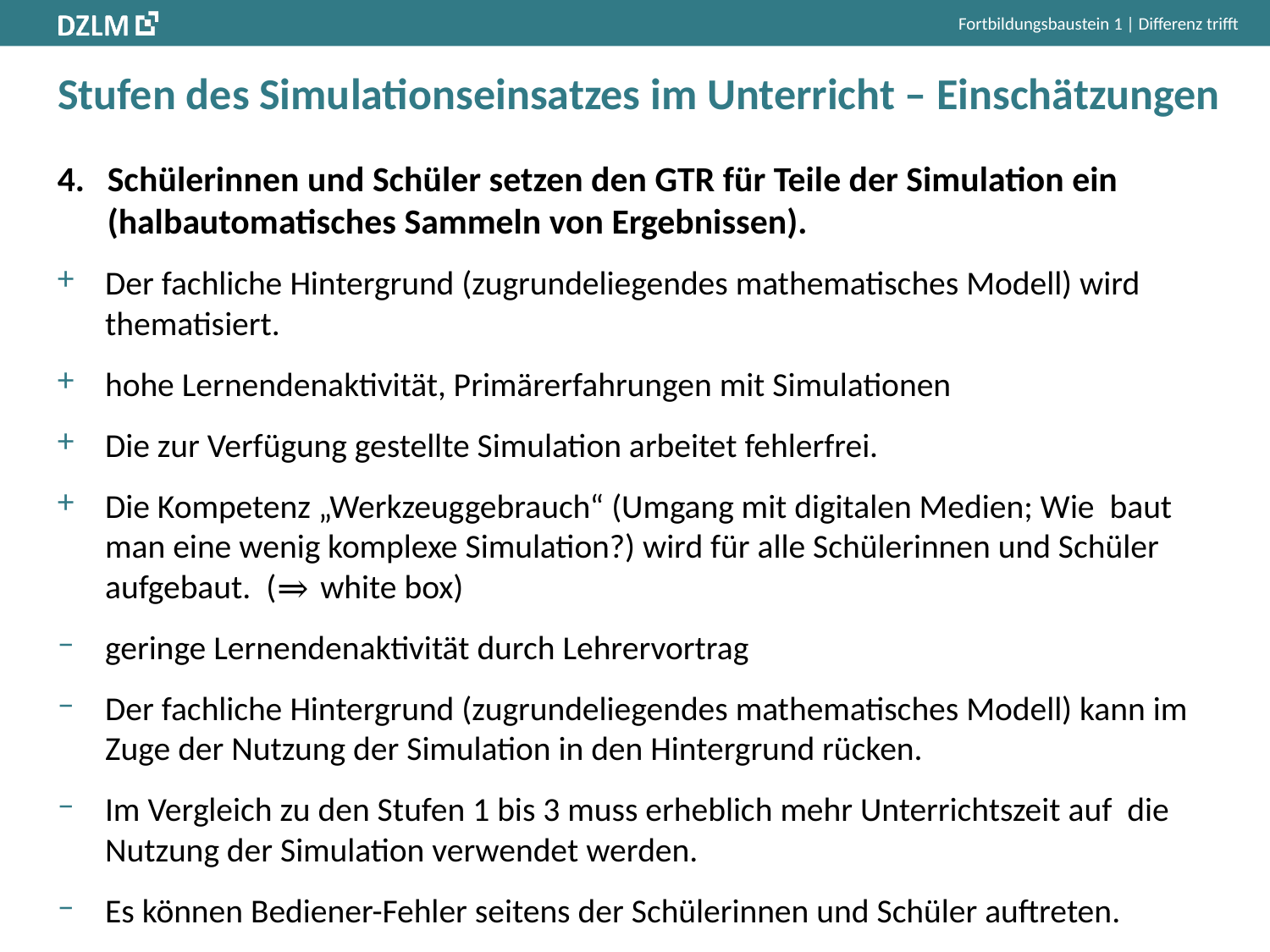

Fortbildungsbaustein 1 | Differenz trifft
# Stufen des Simulationseinsatzes im Unterricht – Einschätzungen
Schülerinnen und Schüler setzen den GTR für Teile der Simulation ein (halbautomatisches Sammeln von Ergebnissen).
Der fachliche Hintergrund (zugrundeliegendes mathematisches Modell) wird thematisiert.
hohe Lernendenaktivität, Primärerfahrungen mit Simulationen
Die zur Verfügung gestellte Simulation arbeitet fehlerfrei.
Die Kompetenz „Werkzeuggebrauch“ (Umgang mit digitalen Medien; Wie  baut man eine wenig komplexe Simulation?) wird für alle Schülerinnen und Schüler aufgebaut.  (⇒ white box)
geringe Lernendenaktivität durch Lehrervortrag
Der fachliche Hintergrund (zugrundeliegendes mathematisches Modell) kann im Zuge der Nutzung der Simulation in den Hintergrund rücken.
Im Vergleich zu den Stufen 1 bis 3 muss erheblich mehr Unterrichtszeit auf  die Nutzung der Simulation verwendet werden.
Es können Bediener-Fehler seitens der Schülerinnen und Schüler auftreten.